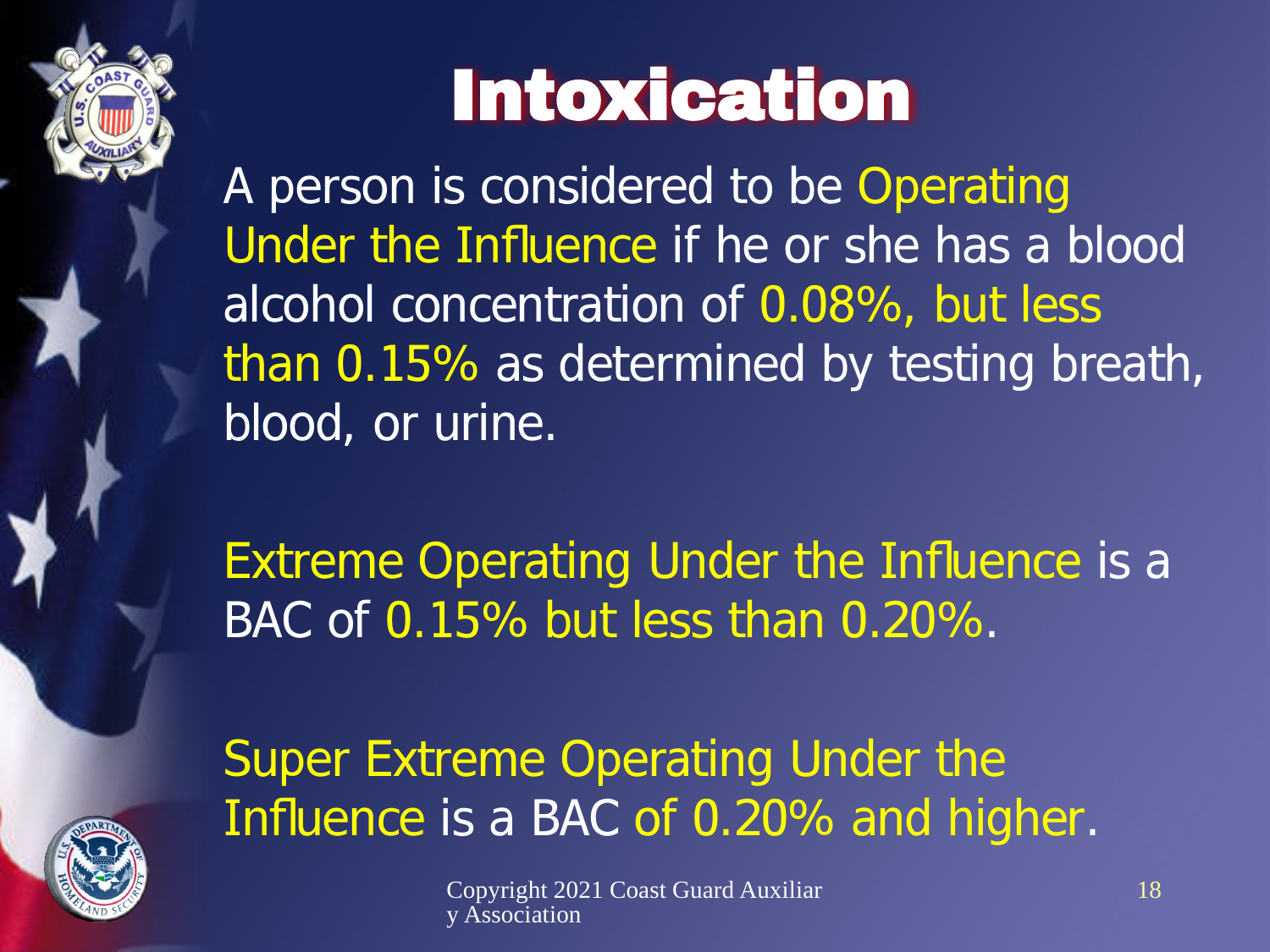

# Intoxication
A person is considered to be Operating Under the Influence if he or she has a blood alcohol concentration of 0.08%, but less than 0.15% as determined by testing breath, blood, or urine.

Extreme Operating Under the Influence is a BAC of 0.15% but less than 0.20%.

Super Extreme Operating Under the Influence is a BAC of 0.20% and higher.
Copyright 2021 Coast Guard Auxiliary Association
18